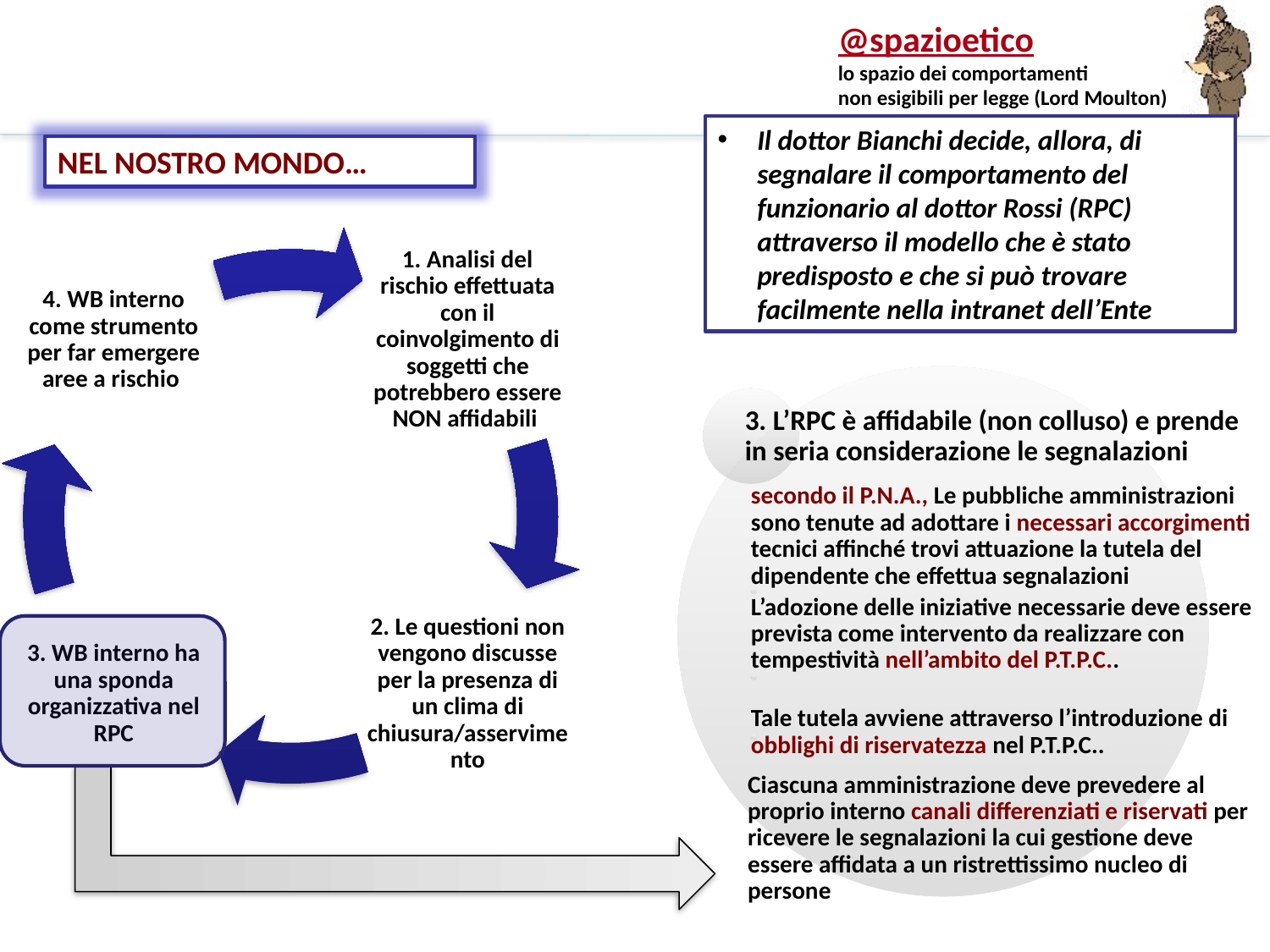

Il dottor Bianchi decide, allora, di segnalare il comportamento del funzionario al dottor Rossi (RPC) attraverso il modello che è stato predisposto e che si può trovare facilmente nella intranet dell’Ente
NEL NOSTRO MONDO…
1. Analisi del rischio effettuata con il coinvolgimento di soggetti che potrebbero essere NON affidabili
2. Le questioni non vengono discusse per la presenza di un clima di chiusura/asservimento
3. WB interno ha una sponda organizzativa nel RPC
4. WB interno come strumento per far emergere aree a rischio
3. L’RPC è affidabile (non colluso) e prende in seria considerazione le segnalazioni
secondo il P.N.A., Le pubbliche amministrazioni sono tenute ad adottare i necessari accorgimenti tecnici affinché trovi attuazione la tutela del dipendente che effettua segnalazioni
L’adozione delle iniziative necessarie deve essere prevista come intervento da realizzare con tempestività nell’ambito del P.T.P.C..
Tale tutela avviene attraverso l’introduzione di obblighi di riservatezza nel P.T.P.C..
Ciascuna amministrazione deve prevedere al proprio interno canali differenziati e riservati per ricevere le segnalazioni la cui gestione deve essere affidata a un ristrettissimo nucleo di persone